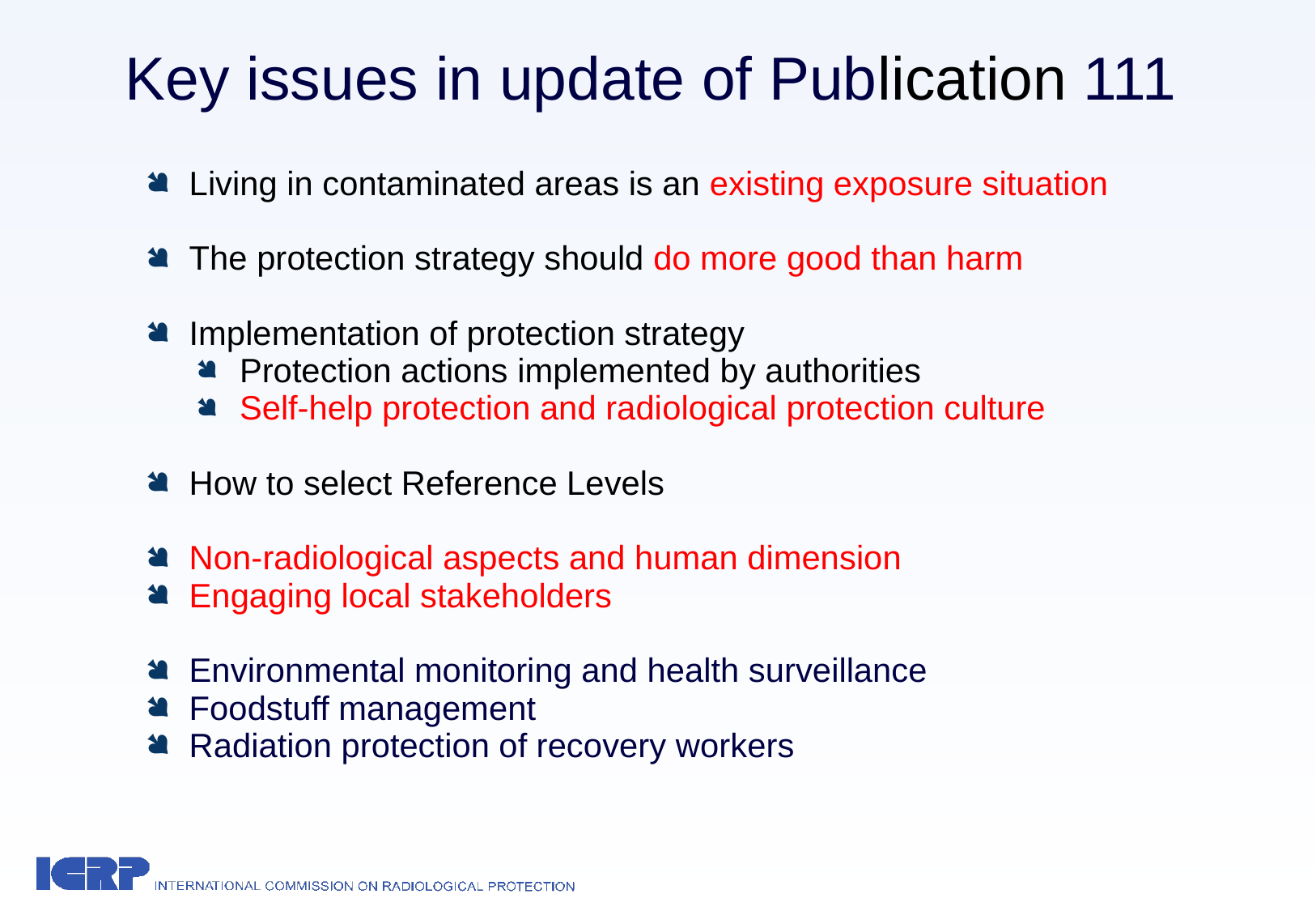

# Key issues in update of Publication 111

Living in contaminated areas is an existing exposure situation

The protection strategy should do more good than harm

Implementation of protection strategy
Protection actions implemented by authorities
Self-help protection and radiological protection culture

How to select Reference Levels

Non-radiological aspects and human dimension
Engaging local stakeholders

Environmental monitoring and health surveillance
Foodstuff management
Radiation protection of recovery workers